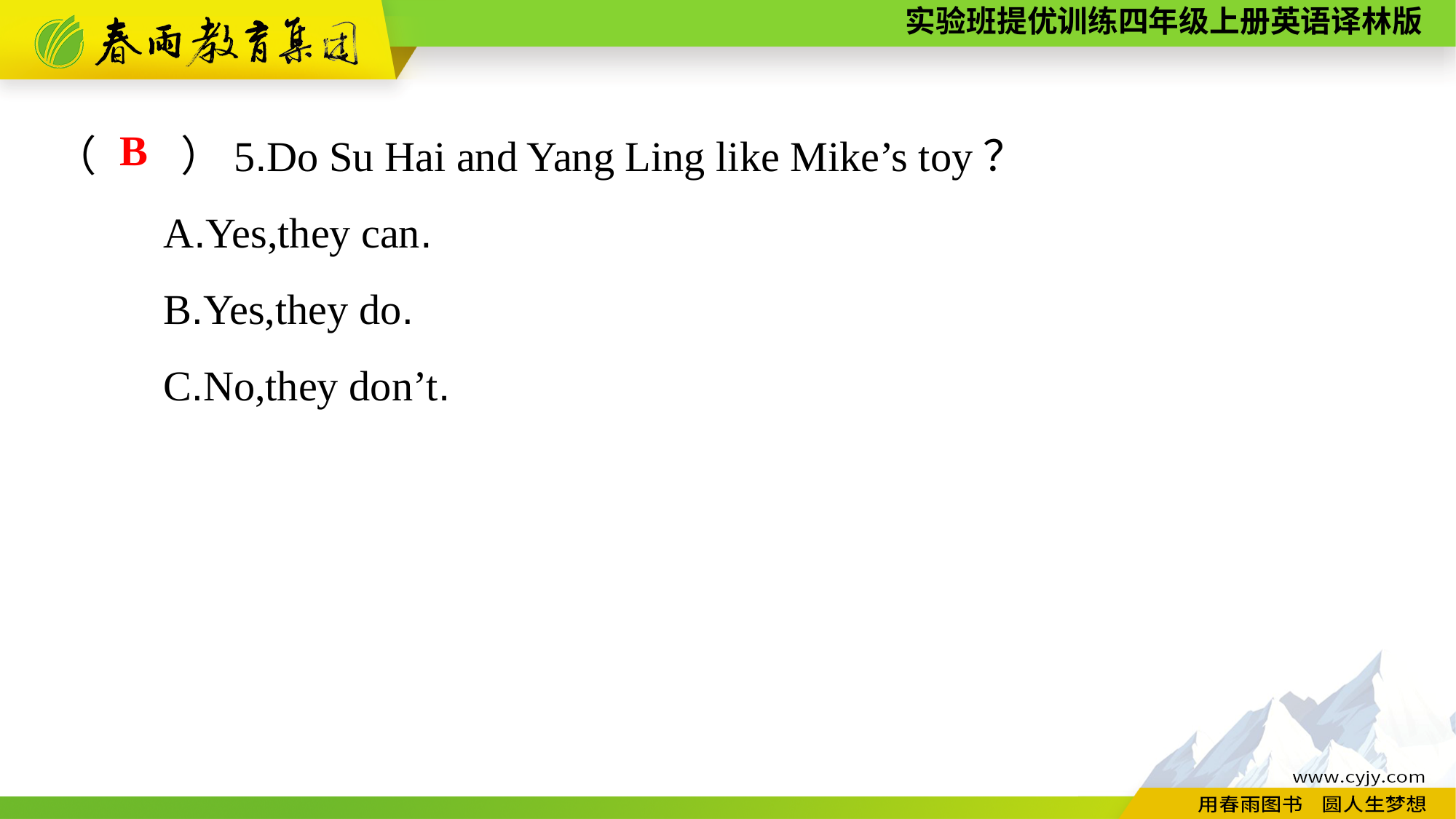

（　　）5.Do Su Hai and Yang Ling like Mike’s toy？
	A.Yes,they can.
	B.Yes,they do.
	C.No,they don’t.
B